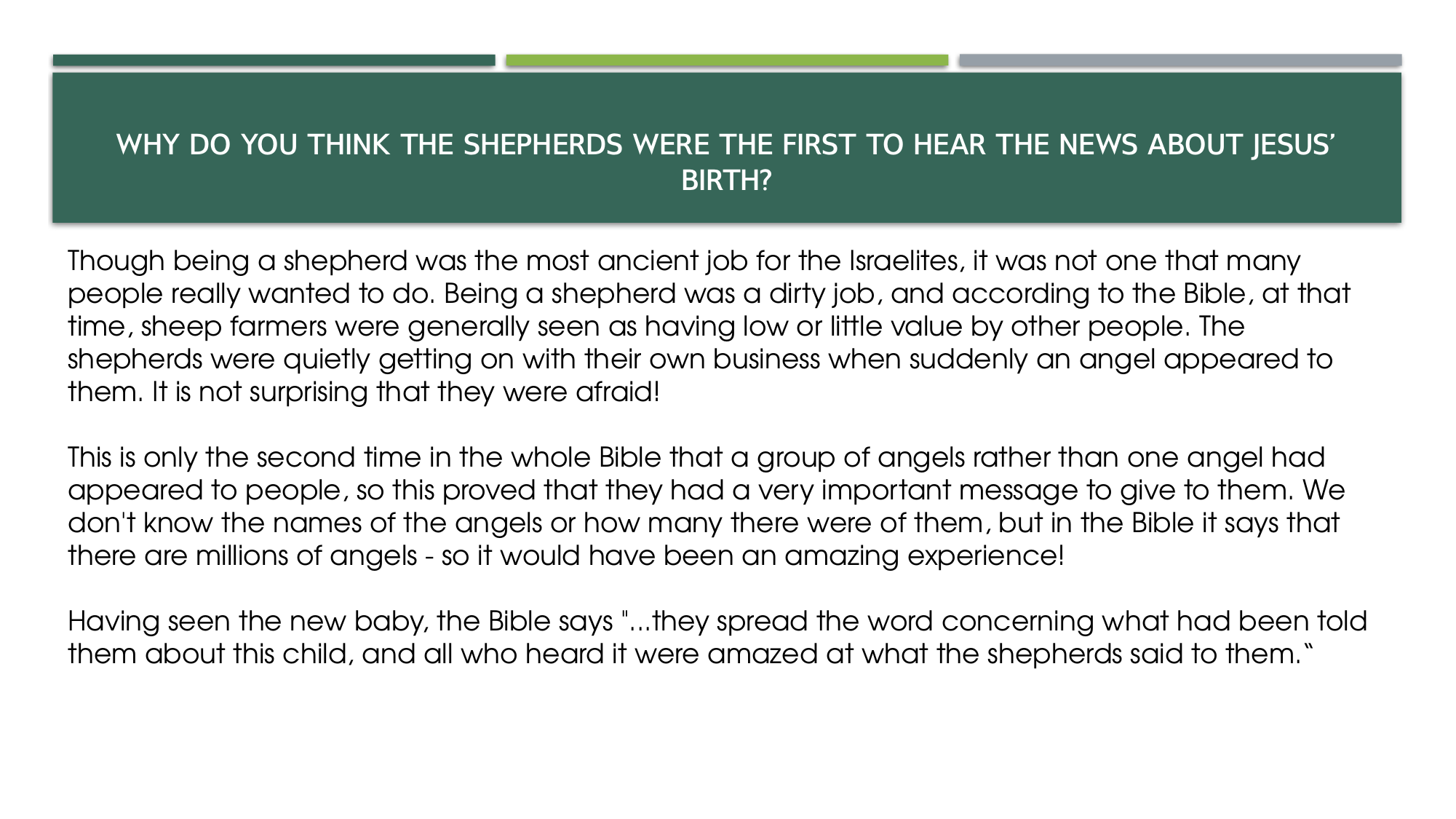

# Why Do you think the shepherds were the first to hear the news about Jesus’ birth?
Though being a shepherd was the most ancient job for the Israelites, it was not one that many people really wanted to do. Being a shepherd was a dirty job, and according to the Bible, at that time, sheep farmers were generally seen as having low or little value by other people. The shepherds were quietly getting on with their own business when suddenly an angel appeared to them. It is not surprising that they were afraid!

This is only the second time in the whole Bible that a group of angels rather than one angel had appeared to people, so this proved that they had a very important message to give to them. We don't know the names of the angels or how many there were of them, but in the Bible it says that there are millions of angels - so it would have been an amazing experience!

Having seen the new baby, the Bible says "...they spread the word concerning what had been told them about this child, and all who heard it were amazed at what the shepherds said to them.“